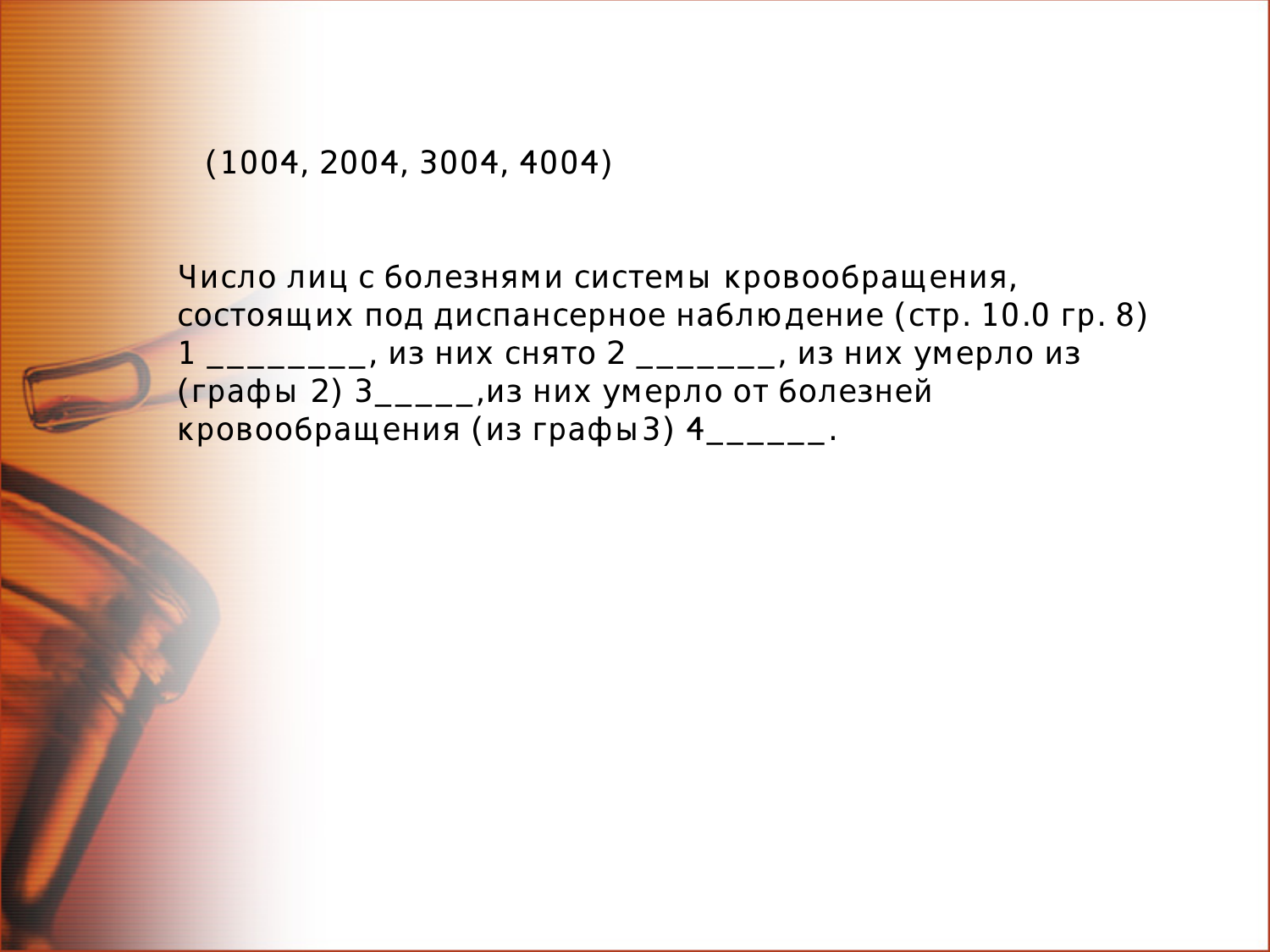

# (1004, 2004, 3004, 4004) Число лиц с болезнями системы кровообращения, состоящих под диспансерное наблюдение (стр. 10.0 гр. 8) 1 ________, из них снято 2 _______, из них умерло из (графы 2) 3_____,из них умерло от болезней кровообращения (из графы3) 4______.